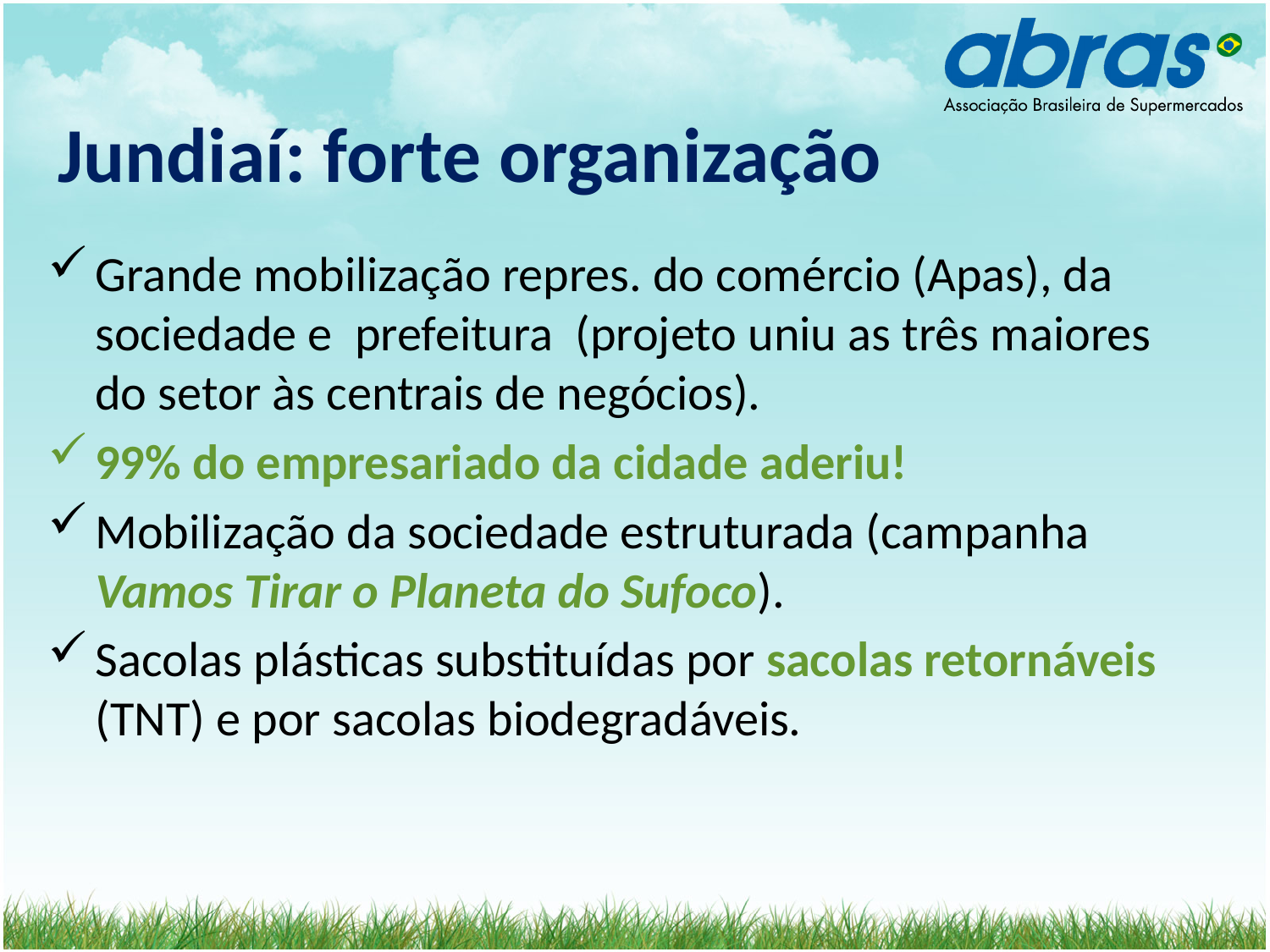

# Jundiaí: forte organização
Grande mobilização repres. do comércio (Apas), da sociedade e  prefeitura  (projeto uniu as três maiores do setor às centrais de negócios).
99% do empresariado da cidade aderiu!
Mobilização da sociedade estruturada (campanha Vamos Tirar o Planeta do Sufoco).
Sacolas plásticas substituídas por sacolas retornáveis (TNT) e por sacolas biodegradáveis.